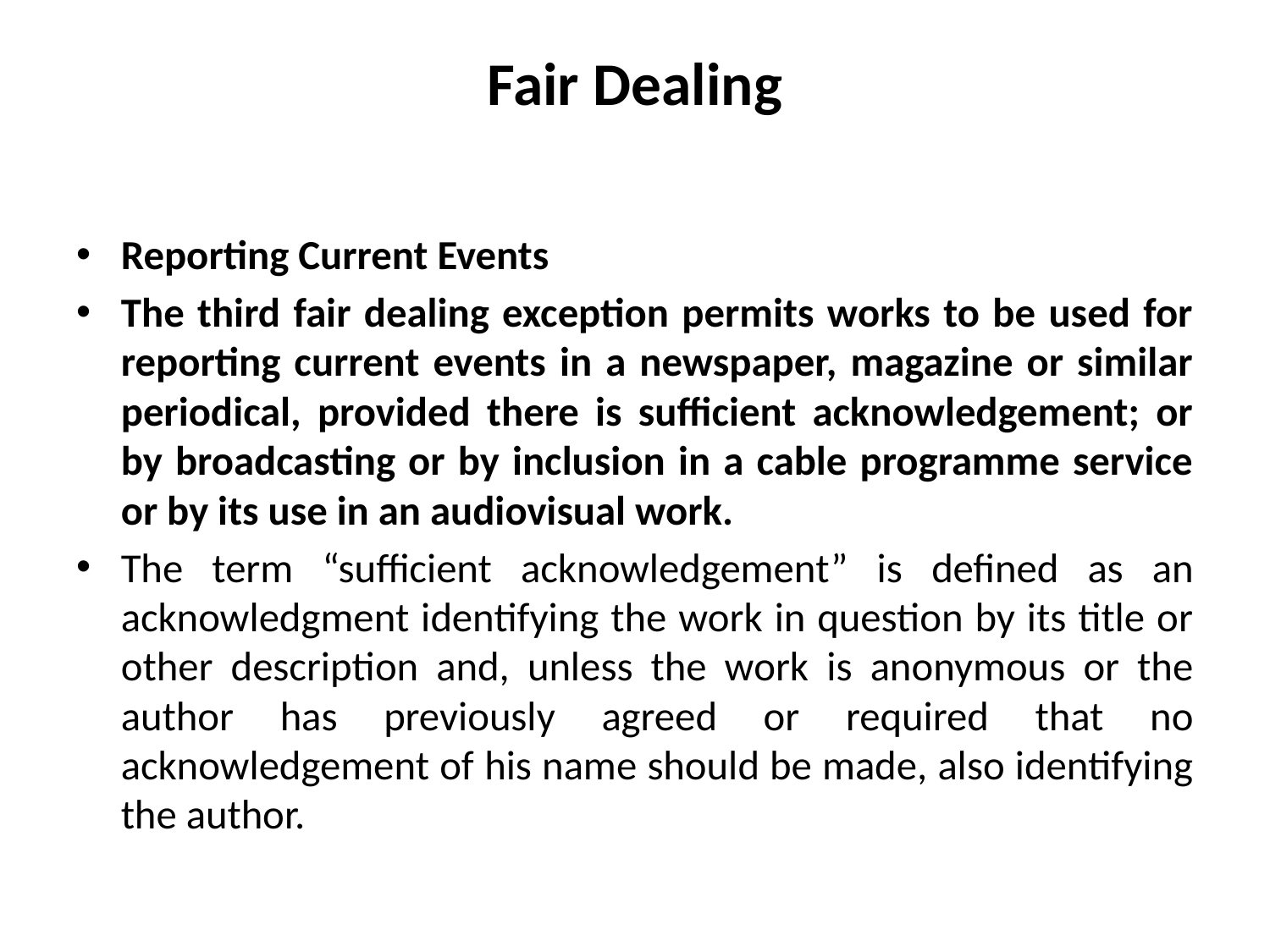

# Fair Dealing
Reporting Current Events
The third fair dealing exception permits works to be used for reporting current events in a newspaper, magazine or similar periodical, provided there is sufficient acknowledgement; or by broadcasting or by inclusion in a cable programme service or by its use in an audiovisual work.
The term “sufficient acknowledgement” is defined as an acknowledgment identifying the work in question by its title or other description and, unless the work is anonymous or the author has previously agreed or required that no acknowledgement of his name should be made, also identifying the author.